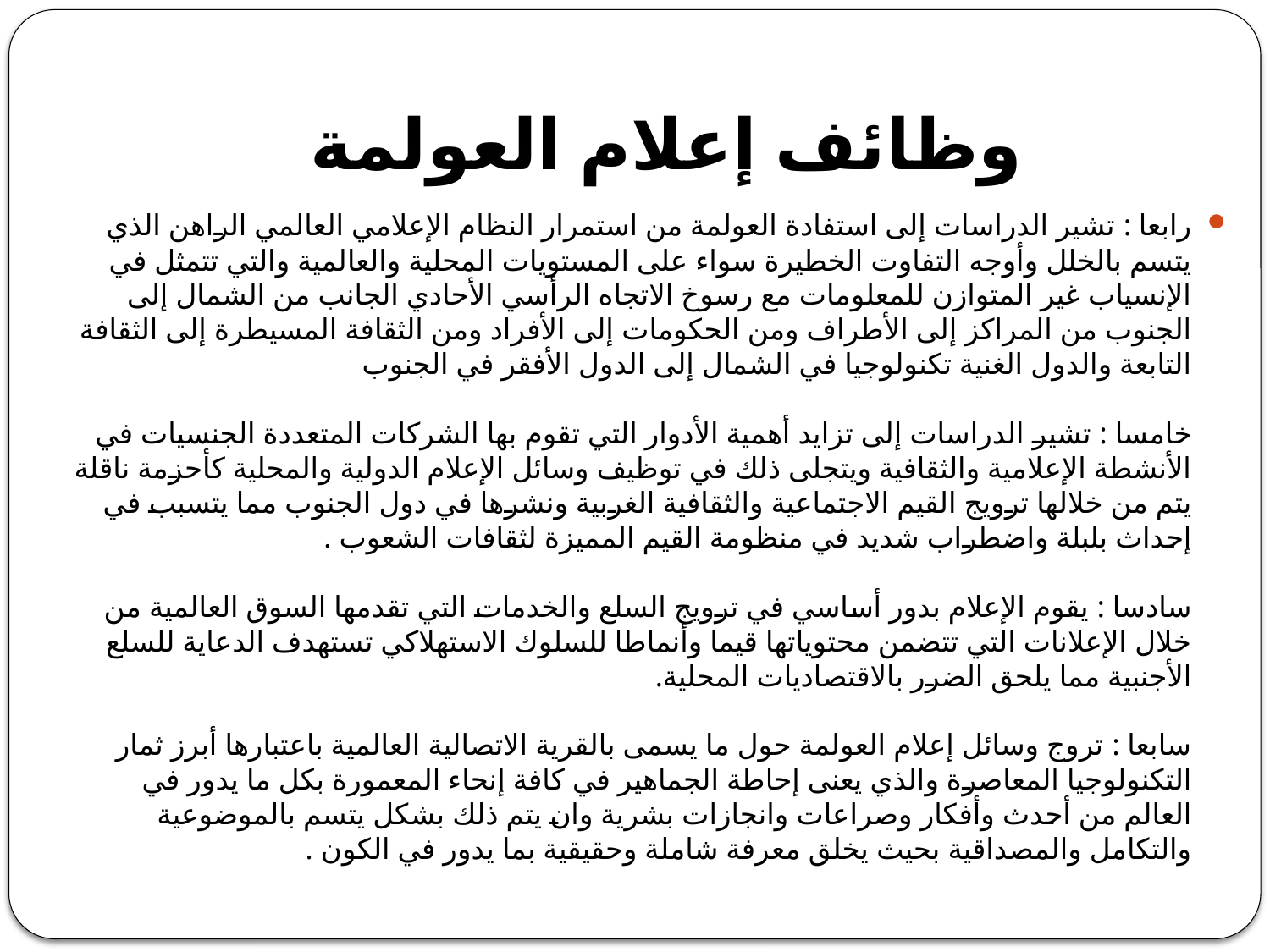

# وظائف إعلام العولمة
رابعا : تشير الدراسات إلى استفادة العولمة من استمرار النظام الإعلامي العالمي الراهن الذي يتسم بالخلل وأوجه التفاوت الخطيرة سواء على المستويات المحلية والعالمية والتي تتمثل في الإنسياب غير المتوازن للمعلومات مع رسوخ الاتجاه الرأسي الأحادي الجانب من الشمال إلى الجنوب من المراكز إلى الأطراف ومن الحكومات إلى الأفراد ومن الثقافة المسيطرة إلى الثقافة التابعة والدول الغنية تكنولوجيا في الشمال إلى الدول الأفقر في الجنوب
خامسا : تشير الدراسات إلى تزايد أهمية الأدوار التي تقوم بها الشركات المتعددة الجنسيات في الأنشطة الإعلامية والثقافية ويتجلى ذلك في توظيف وسائل الإعلام الدولية والمحلية كأحزمة ناقلة يتم من خلالها ترويج القيم الاجتماعية والثقافية الغربية ونشرها في دول الجنوب مما يتسبب في إحداث بلبلة واضطراب شديد في منظومة القيم المميزة لثقافات الشعوب .
سادسا : يقوم الإعلام بدور أساسي في ترويج السلع والخدمات التي تقدمها السوق العالمية من خلال الإعلانات التي تتضمن محتوياتها قيما وأنماطا للسلوك الاستهلاكي تستهدف الدعاية للسلع الأجنبية مما يلحق الضرر بالاقتصاديات المحلية. 
سابعا : تروج وسائل إعلام العولمة حول ما يسمى بالقرية الاتصالية العالمية باعتبارها أبرز ثمار التكنولوجيا المعاصرة والذي يعنى إحاطة الجماهير في كافة إنحاء المعمورة بكل ما يدور في العالم من أحدث وأفكار وصراعات وانجازات بشرية وان يتم ذلك بشكل يتسم بالموضوعية والتكامل والمصداقية بحيث يخلق معرفة شاملة وحقيقية بما يدور في الكون .